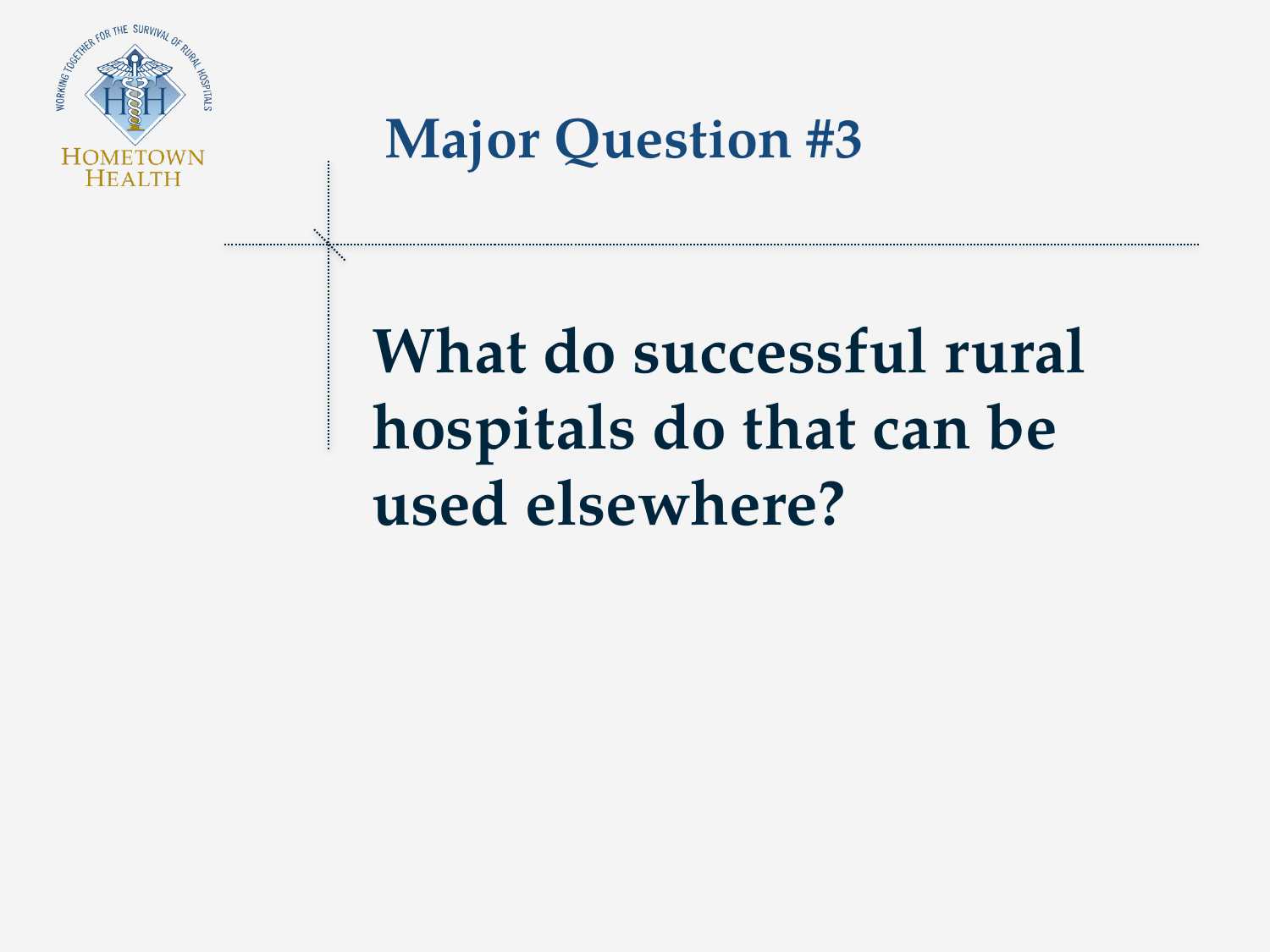

Major Question #3
What do successful rural hospitals do that can be used elsewhere?